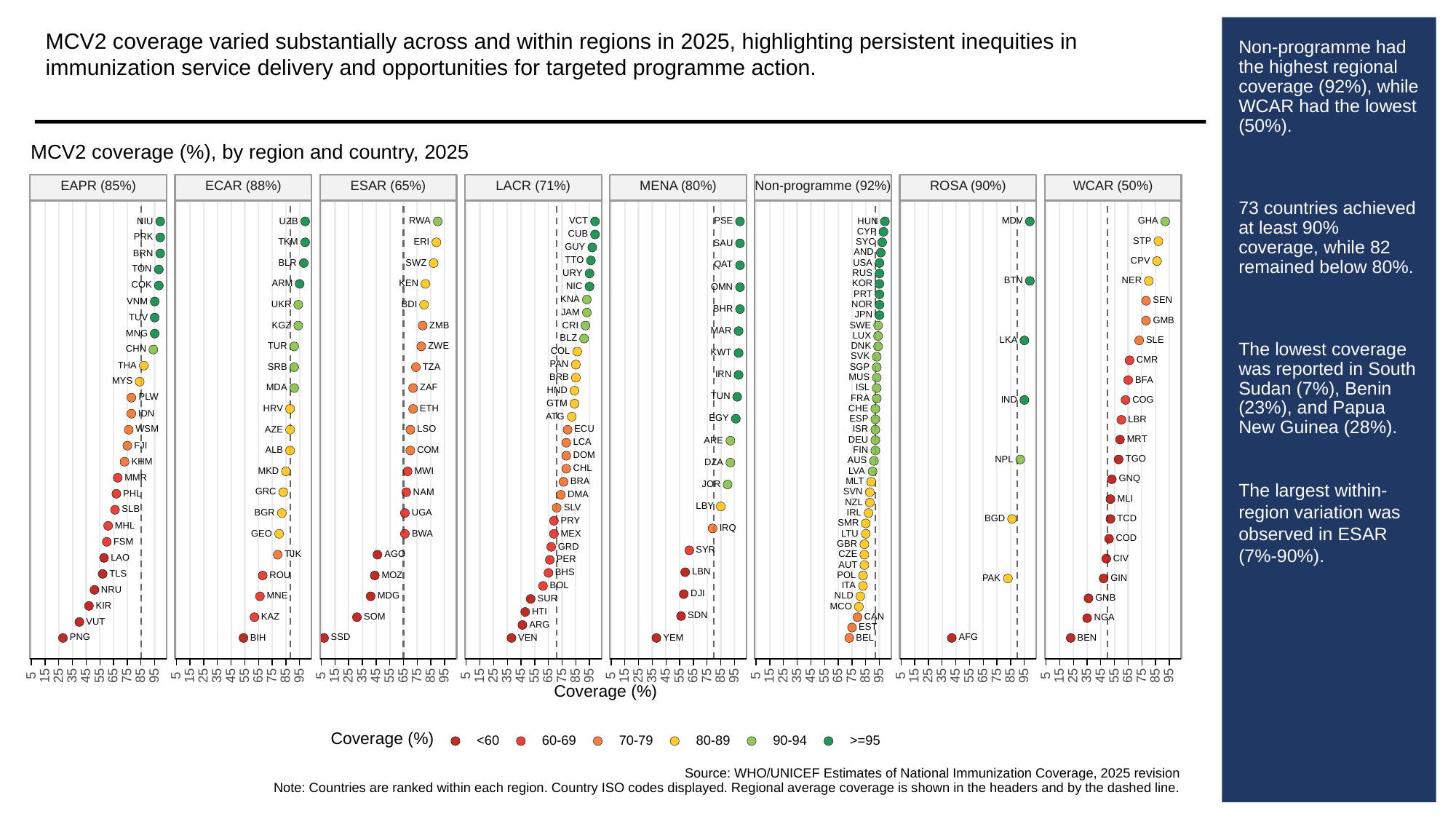

MCV2 coverage varied substantially across and within regions in 2025, highlighting persistent inequities in immunization service delivery and opportunities for targeted programme action.
# Non-programme had the highest regional coverage (92%), while WCAR had the lowest (50%).

73 countries achieved at least 90% coverage, while 82 remained below 80%.

The lowest coverage was reported in South Sudan (7%), Benin (23%), and Papua New Guinea (28%).

The largest within-region variation was observed in ESAR (7%-90%).

MCV2 coverage (%), by region and country, 2025

ROSA (90%)
EAPR (85%)
ECAR (88%)
ESAR (65%)
LACR (71%)
MENA (80%)
Non-programme (92%)
WCAR (50%)

VCT
PSE
GHA
NIU
UZB
HUN
RWA
MDV

CYP

CUB

PRK

STP

SYC

TKM
ERI
SAU

GUY

AND
BRN

TTO
CPV

SWZ
USA
BLR

QAT

TON

RUS
URY

BTN
NER

KOR
ARM
KEN

COK

NIC
OMN

PRT

KNA

SEN
VNM

NOR
UKR
BDI

BHR

JAM

JPN

TUV

GMB

KGZ
CRI
SWE
ZMB

MAR

MNG

LUX

BLZ

SLE
LKA

TUR
ZWE
DNK

CHN

COL

KWT

SVK

CMR

PAN
THA

SRB
SGP
TZA

IRN

MUS
BRB

BFA

MYS

ISL
MDA
ZAF

HND

TUN

PLW
FRA

COG
IND

GTM

CHE
HRV
ETH

IDN

ATG

EGY

ESP
LBR

LSO
WSM
ECU
ISR
AZE

MRT
DEU
ARE

LCA

FJI

COM
ALB
FIN

DOM

TGO
NPL

AUS

KHM
DZA

CHL

MKD
MWI
LVA

MMR

GNQ

BRA
MLT

JOR

GRC
SVN
NAM

PHL
DMA

MLI

NZL

LBY

SLV

SLB

BGR
UGA
IRL

BGD
TCD

PRY

SMR

MHL

IRQ

GEO
LTU
BWA
MEX

COD

FSM

GBR

GRD

SYR

AGO
CZE
TJK

LAO
CIV

PER

AUT

LBN
BHS

TLS

ROU
MOZ
POL

GIN
PAK

BOL
ITA

NRU

DJI

MDG
MNE
NLD

GNB
SUR

KIR
MCO

HTI

SDN

SOM
CAN

KAZ
NGA

VUT

ARG

EST

PNG
SSD
AFG
BIH
VEN
YEM
BEL
BEN

35
35
35
35
35
35
35
35
15
25
65
85
95
15
25
65
85
95
15
25
65
85
95
15
25
65
85
95
15
25
65
85
95
15
25
65
85
95
15
25
65
85
95
15
25
65
85
95
45
45
45
45
45
45
45
45
75
75
75
75
75
75
75
75
5
55
5
55
5
55
5
55
5
55
5
55
5
55
5
55
Coverage (%)
Coverage (%)
<60
60-69
70-79
80-89
90-94
>=95

Source: WHO/UNICEF Estimates of National Immunization Coverage, 2025 revision
Note: Countries are ranked within each region. Country ISO codes displayed. Regional average coverage is shown in the headers and by the dashed line.